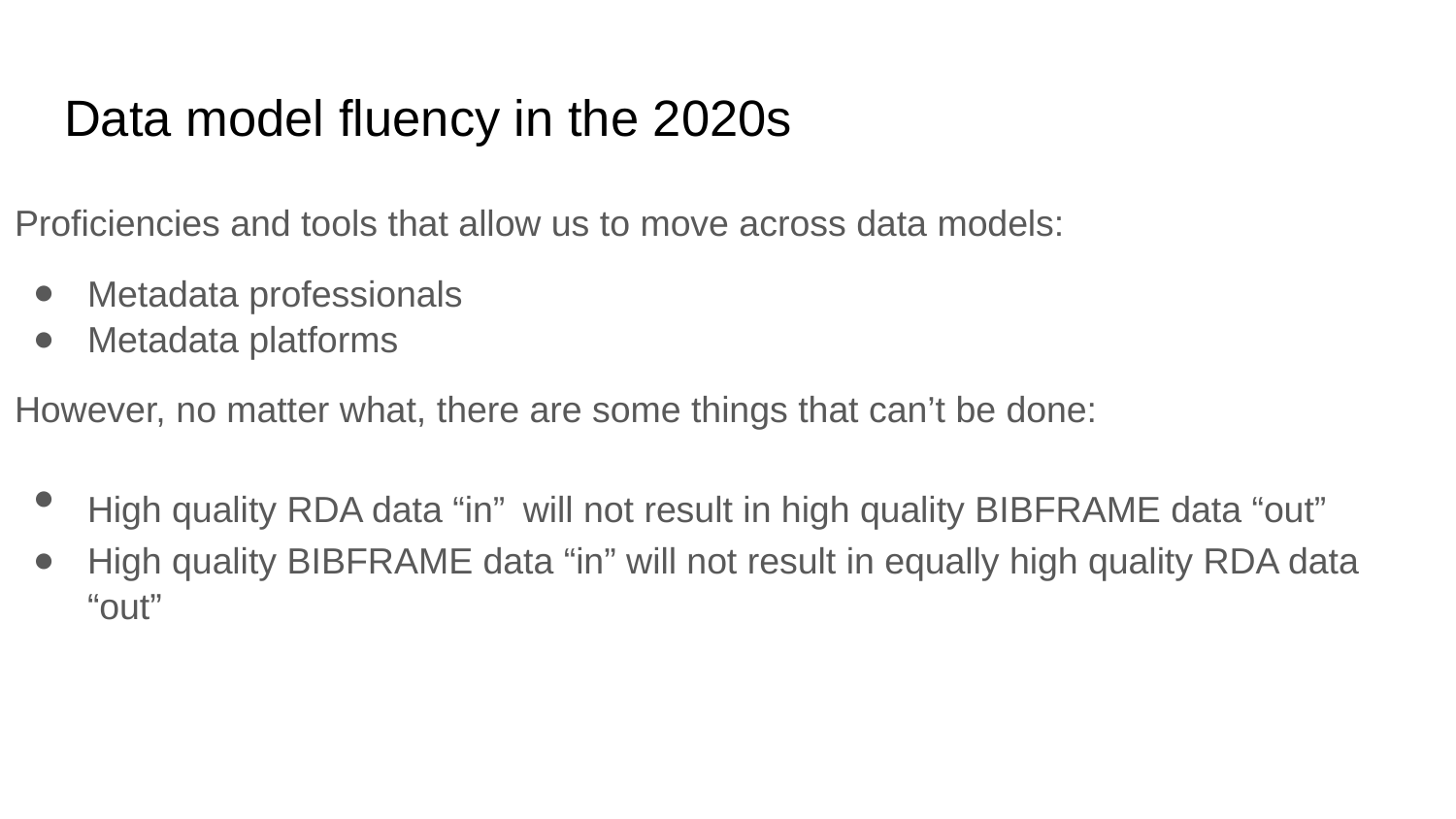

# Data model fluency in the 2020s
Proficiencies and tools that allow us to move across data models:
Metadata professionals
Metadata platforms
However, no matter what, there are some things that can’t be done:
High quality RDA data “in” will not result in high quality BIBFRAME data “out”
High quality BIBFRAME data “in” will not result in equally high quality RDA data “out”